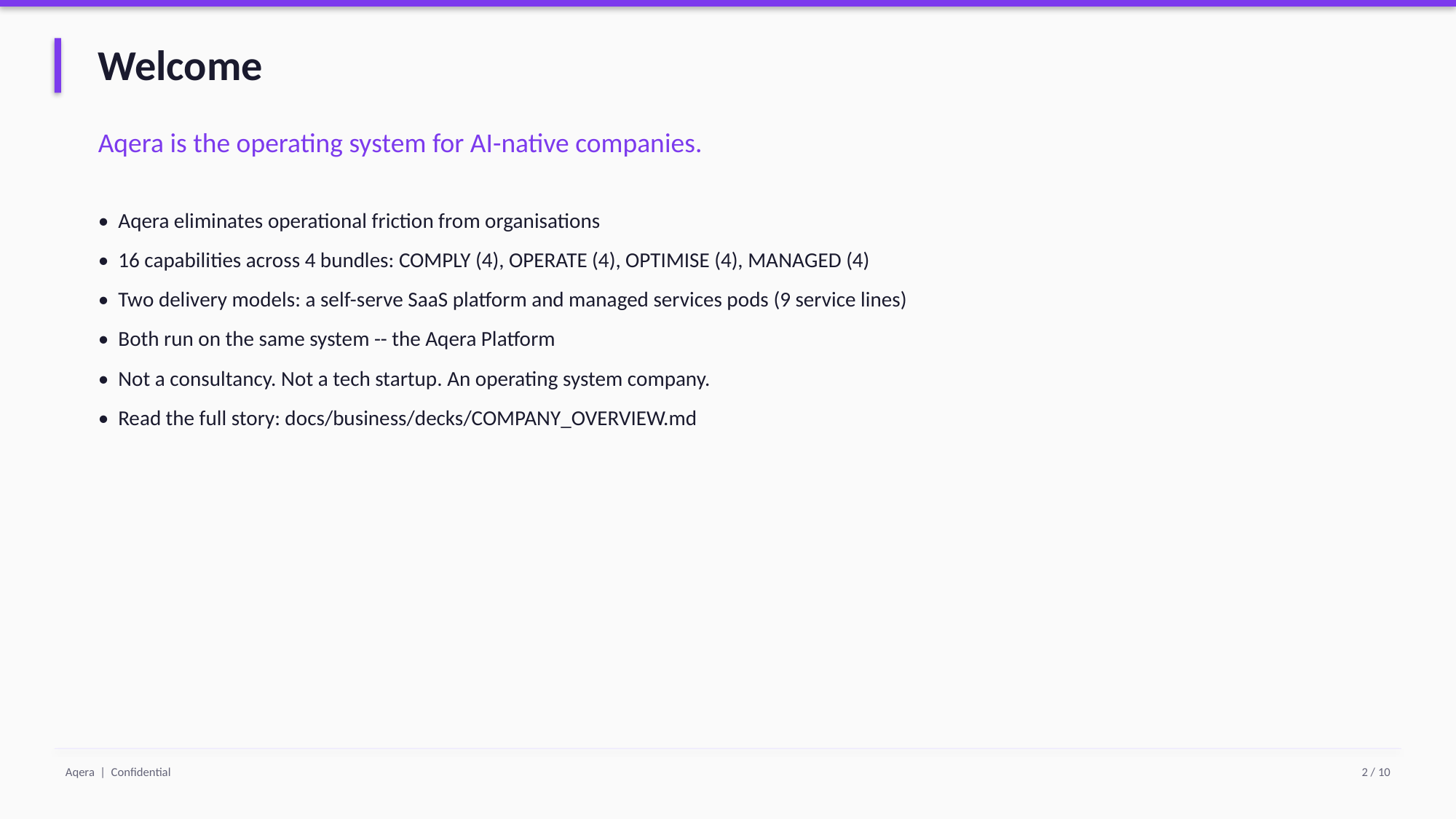

Welcome

Aqera is the operating system for AI-native companies.
•  Aqera eliminates operational friction from organisations
•  16 capabilities across 4 bundles: COMPLY (4), OPERATE (4), OPTIMISE (4), MANAGED (4)
•  Two delivery models: a self-serve SaaS platform and managed services pods (9 service lines)
•  Both run on the same system -- the Aqera Platform
•  Not a consultancy. Not a tech startup. An operating system company.
•  Read the full story: docs/business/decks/COMPANY_OVERVIEW.md

Aqera  |  Confidential
2 / 10